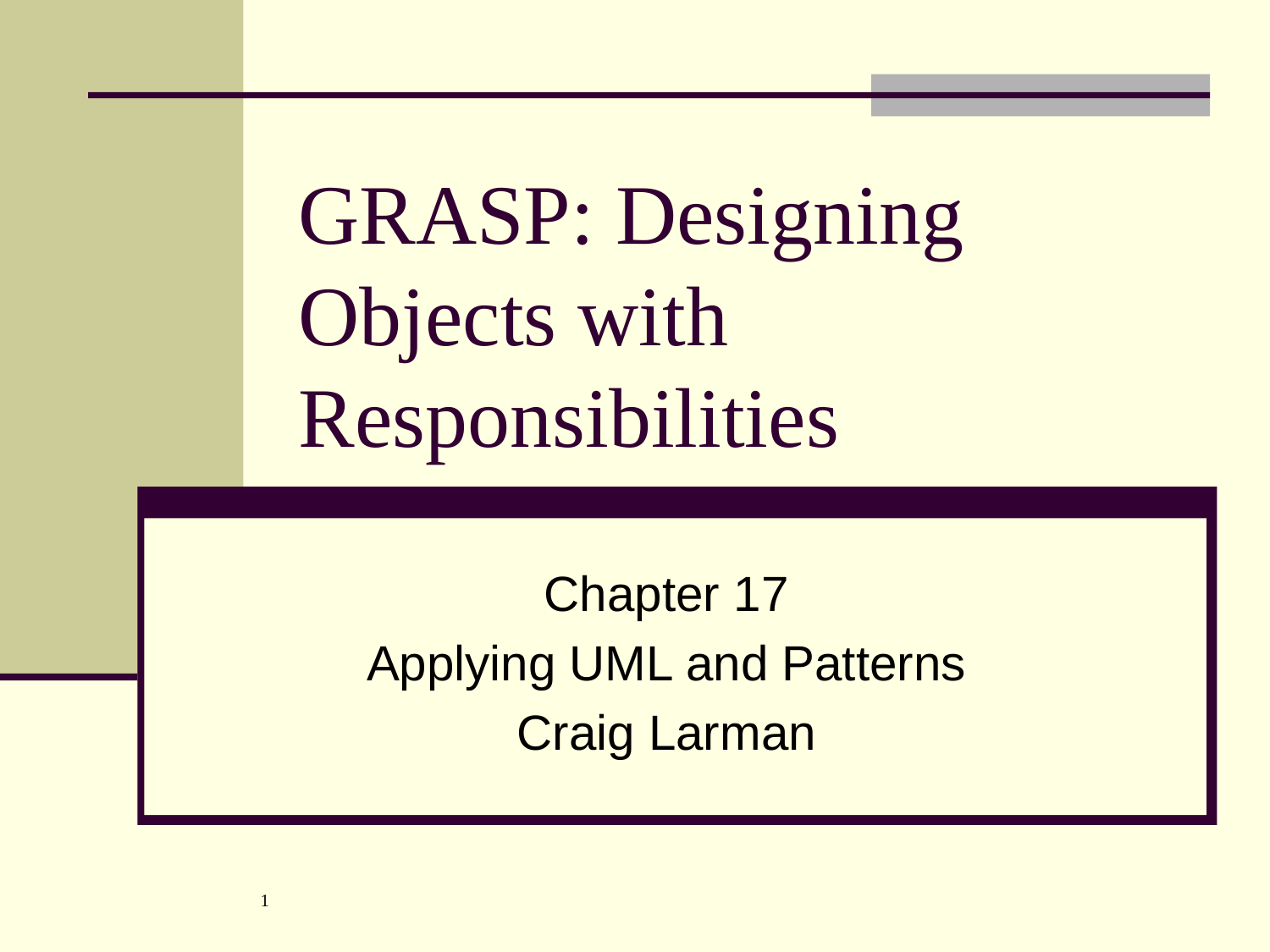

# GRASP: Designing Objects with Responsibilities
Chapter 17
Applying UML and Patterns
Craig Larman
1